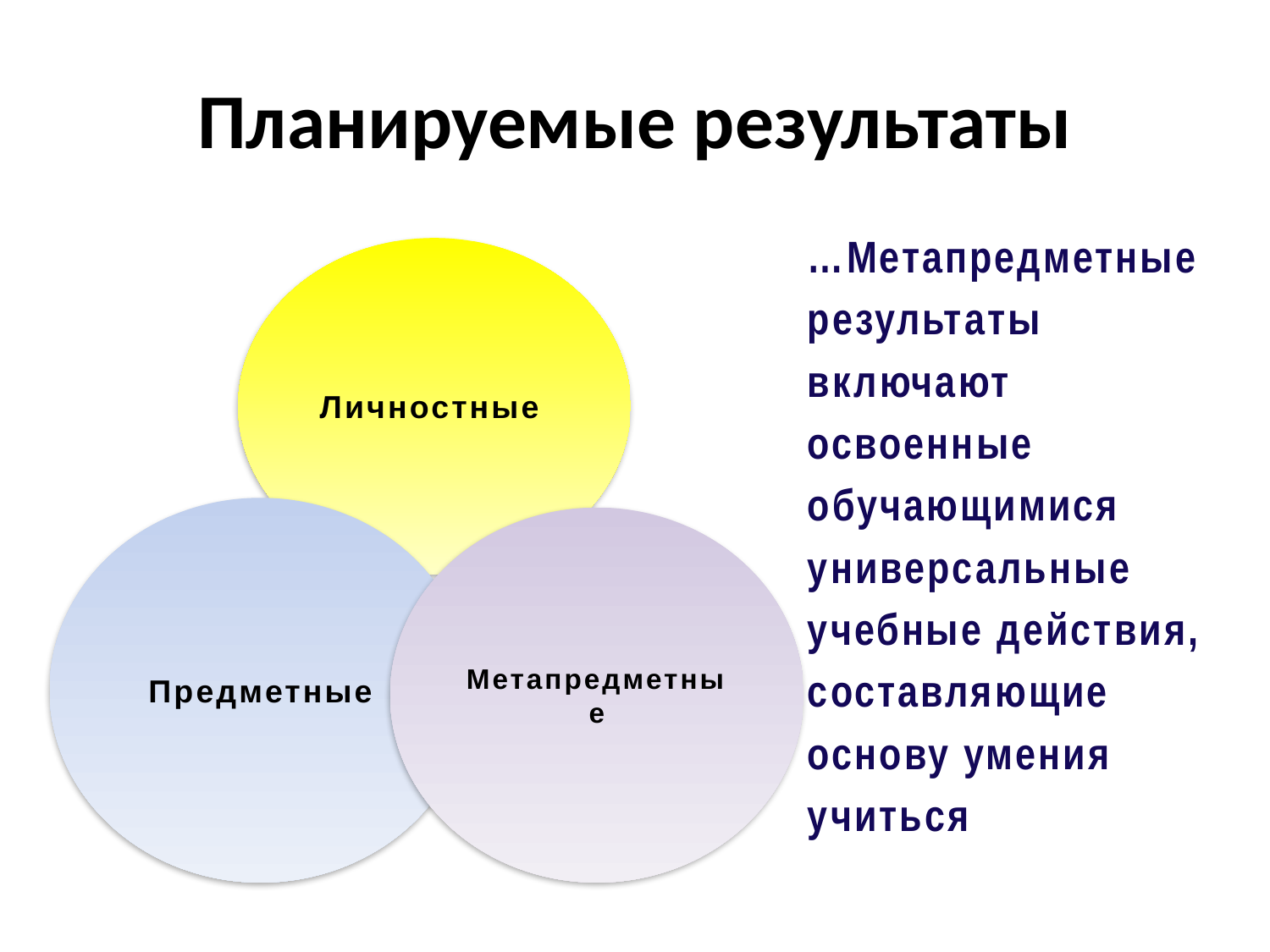

# Планируемые результаты
…Метапредметные
результаты
включают
освоенные
обучающимися
универсальные
учебные действия,
составляющие
основу умения
учиться

Личностные
Предметные
Метапредметные